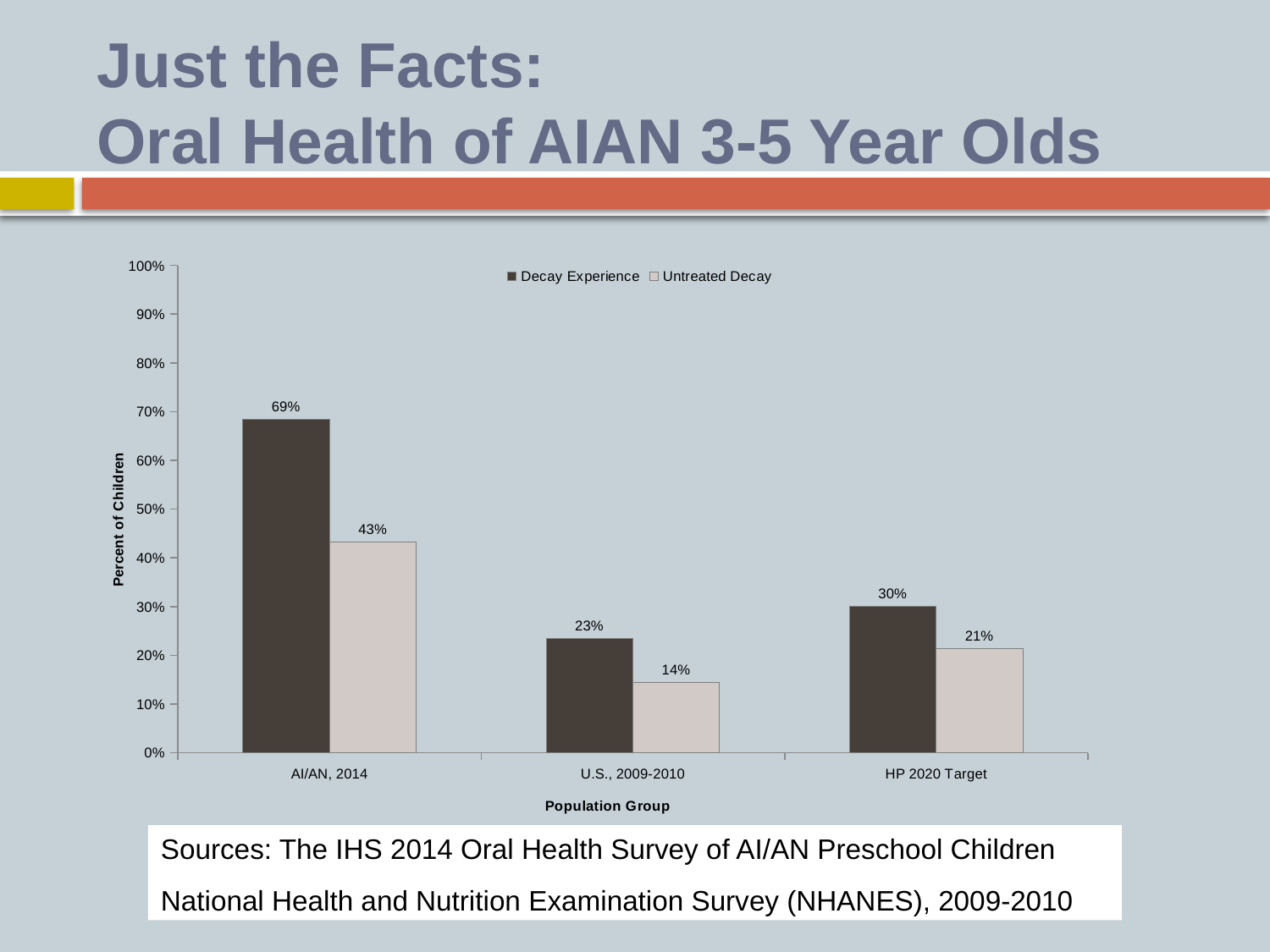

# Just the Facts: Oral Health of AIAN 3-5 Year Olds

### Chart

| Category | Decay Experience | Untreated Decay |
|---|---|---|
| AI/AN, 2014 | 0.6850000000000008 | 0.4320000000000004 |
| U.S., 2009-2010 | 0.234 | 0.14400000000000004 |
| HP 2020 Target | 0.3000000000000003 | 0.21400000000000025 |
Sources: The IHS 2014 Oral Health Survey of AI/AN Preschool Children
National Health and Nutrition Examination Survey (NHANES), 2009-2010